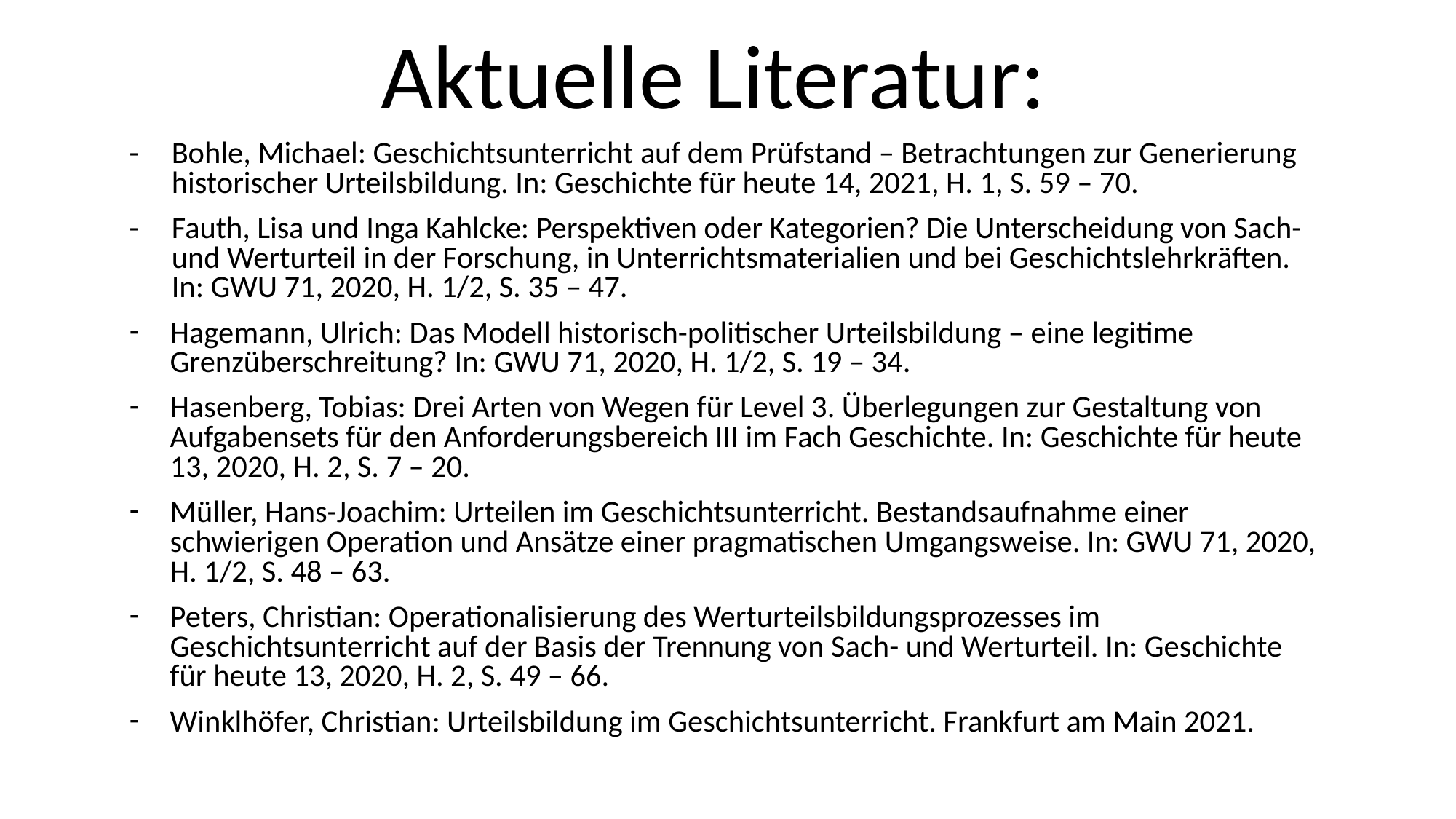

# Aktuelle Literatur:
- 	Bohle, Michael: Geschichtsunterricht auf dem Prüfstand – Betrachtungen zur Generierung historischer Urteilsbildung. In: Geschichte für heute 14, 2021, H. 1, S. 59 – 70.
- 	Fauth, Lisa und Inga Kahlcke: Perspektiven oder Kategorien? Die Unterscheidung von Sach- und Werturteil in der Forschung, in Unterrichtsmaterialien und bei Geschichtslehrkräften. In: GWU 71, 2020, H. 1/2, S. 35 – 47.
Hagemann, Ulrich: Das Modell historisch-politischer Urteilsbildung – eine legitime Grenzüberschreitung? In: GWU 71, 2020, H. 1/2, S. 19 – 34.
Hasenberg, Tobias: Drei Arten von Wegen für Level 3. Überlegungen zur Gestaltung von Aufgabensets für den Anforderungsbereich III im Fach Geschichte. In: Geschichte für heute 13, 2020, H. 2, S. 7 – 20.
Müller, Hans-Joachim: Urteilen im Geschichtsunterricht. Bestandsaufnahme einer schwierigen Operation und Ansätze einer pragmatischen Umgangsweise. In: GWU 71, 2020, H. 1/2, S. 48 – 63.
Peters, Christian: Operationalisierung des Werturteilsbildungsprozesses im Geschichtsunterricht auf der Basis der Trennung von Sach- und Werturteil. In: Geschichte für heute 13, 2020, H. 2, S. 49 – 66.
Winklhöfer, Christian: Urteilsbildung im Geschichtsunterricht. Frankfurt am Main 2021.